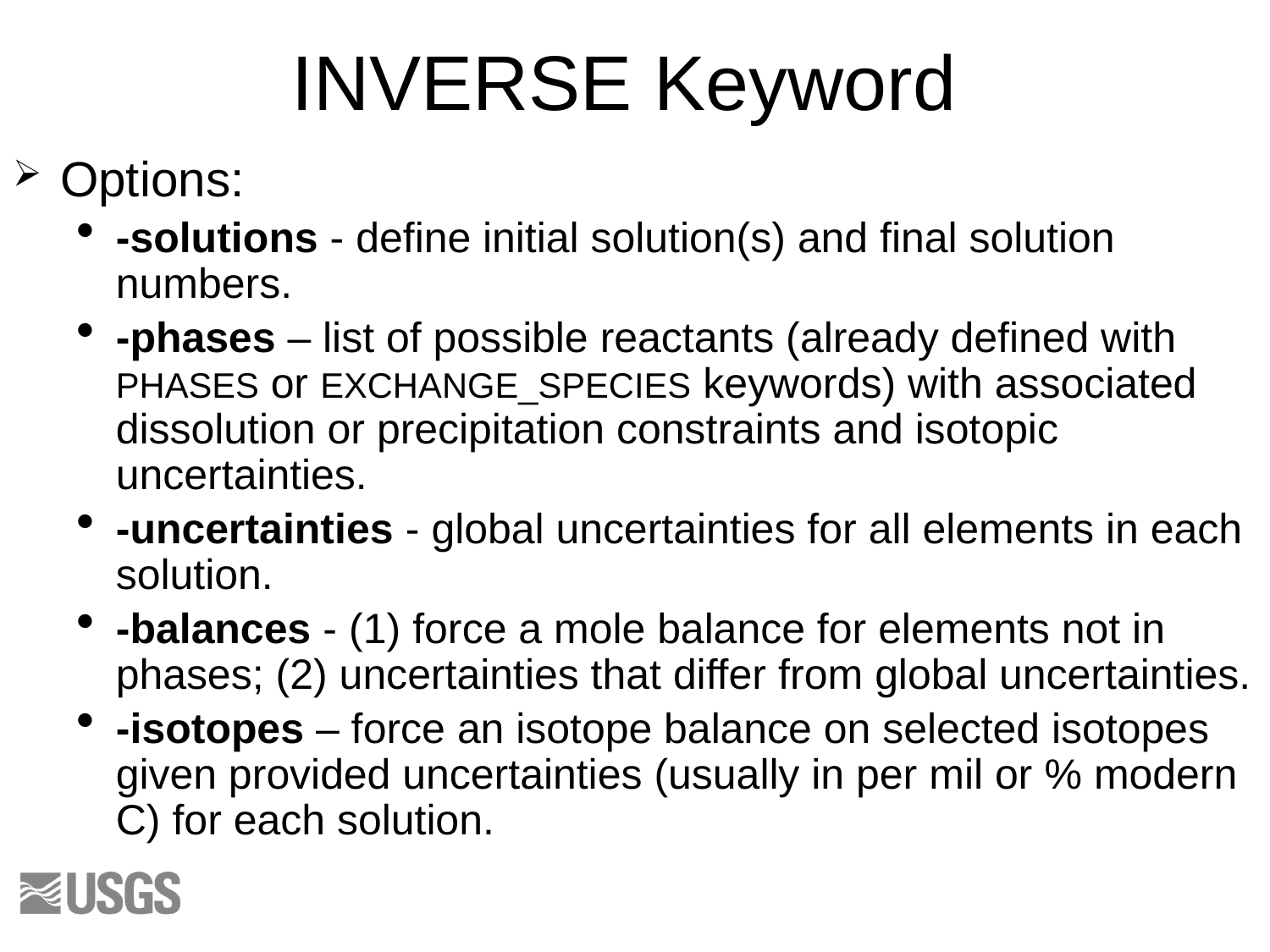

# INVERSE Keyword
Options:
-solutions - define initial solution(s) and final solution numbers.
-phases – list of possible reactants (already defined with PHASES or EXCHANGE_SPECIES keywords) with associated dissolution or precipitation constraints and isotopic uncertainties.
-uncertainties - global uncertainties for all elements in each solution.
-balances - (1) force a mole balance for elements not in phases; (2) uncertainties that differ from global uncertainties.
-isotopes – force an isotope balance on selected isotopes given provided uncertainties (usually in per mil or % modern C) for each solution.